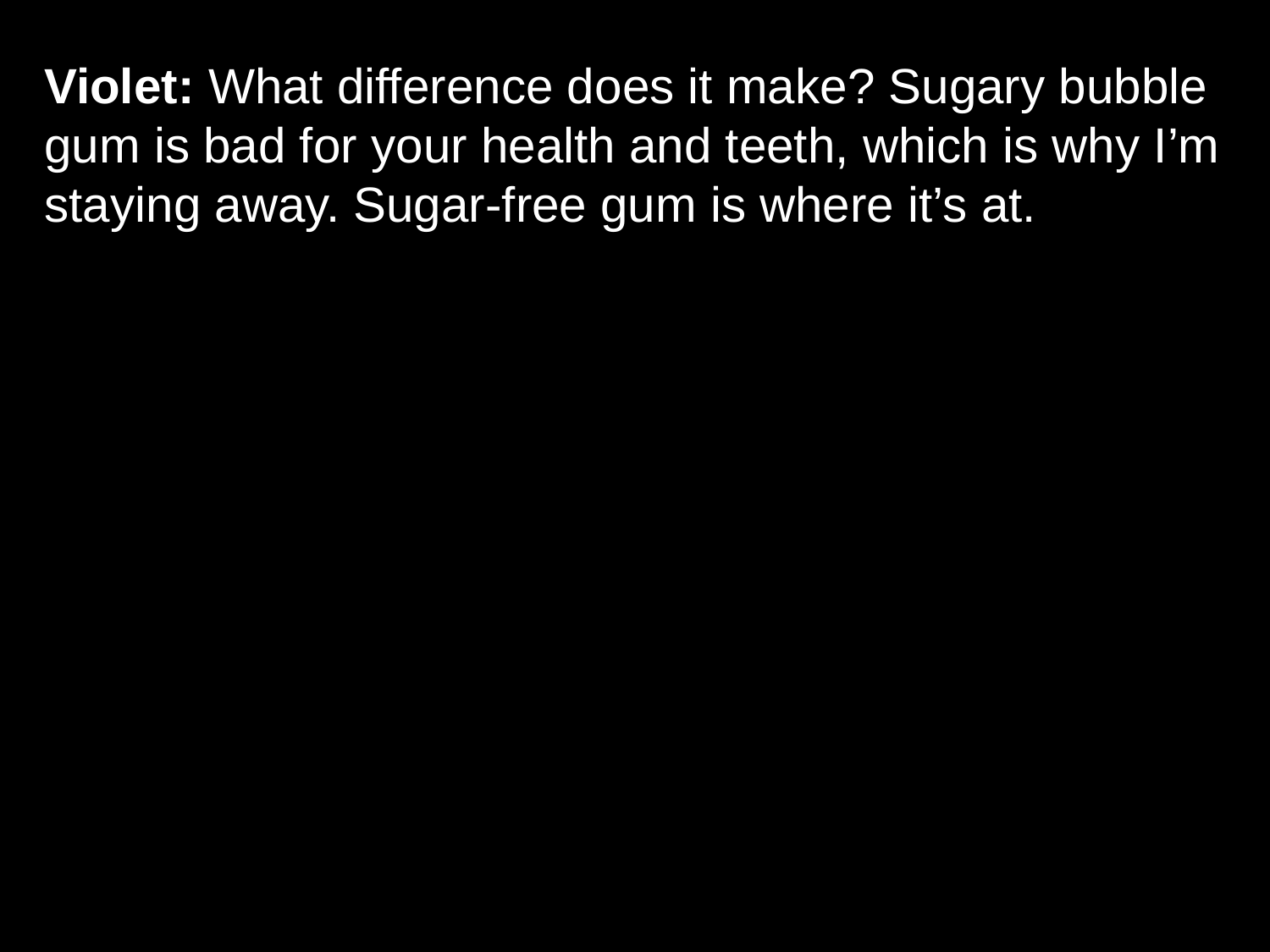

# Violet: What difference does it make? Sugary bubble gum is bad for your health and teeth, which is why I’m staying away. Sugar-free gum is where it’s at.